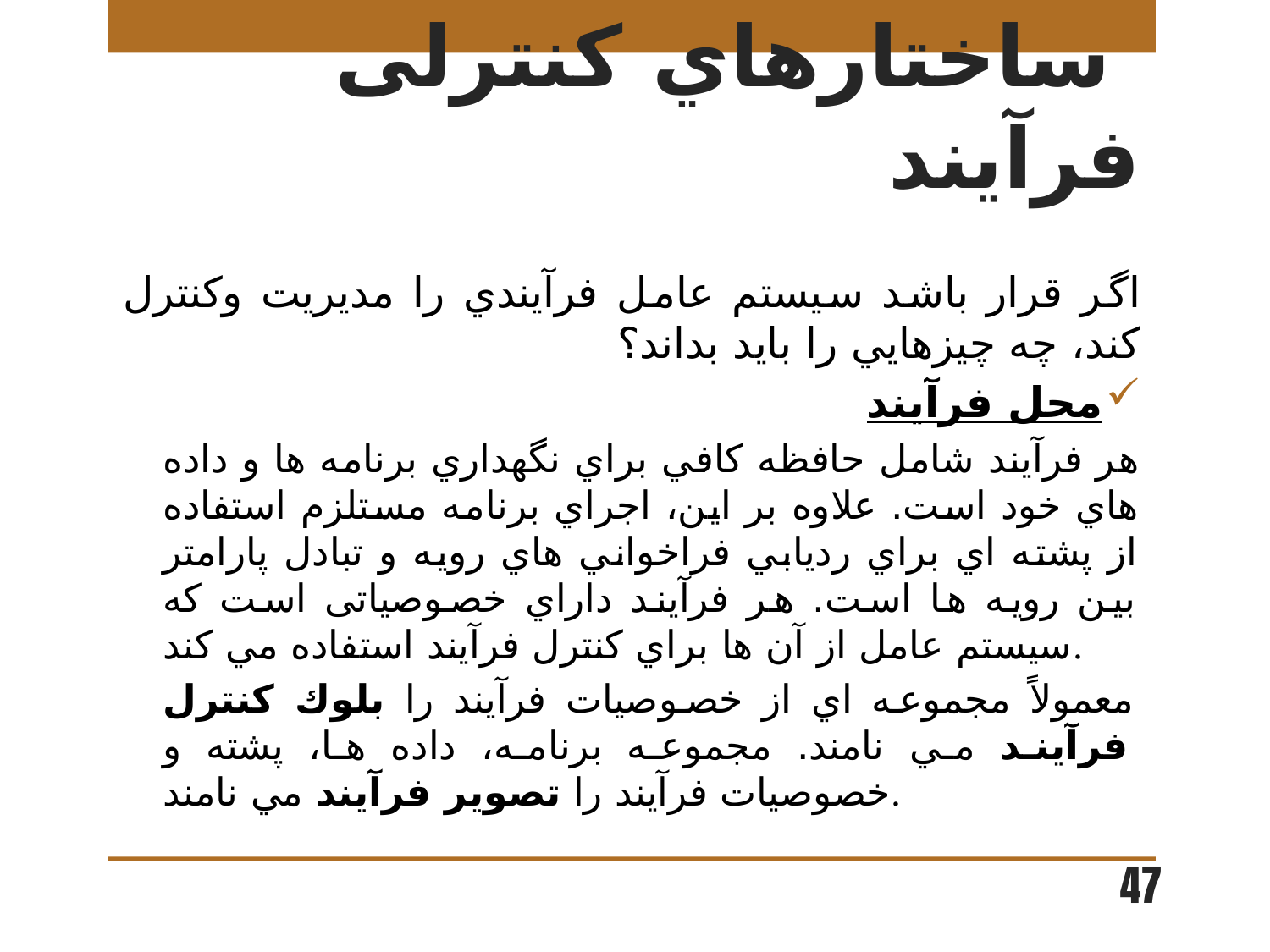

# ساختارهاي كنترلی فرآيند
اگر قرار باشد سيستم عامل فرآيندي را مديريت وكنترل كند، چه چيزهايي را بايد بداند؟
محل فرآيند
هر فرآيند شامل حافظه كافي براي نگهداري برنامه ها و داده هاي خود است. علاوه بر اين، اجراي برنامه مستلزم استفاده از پشته اي براي رديابي فراخواني هاي رويه و تبادل پارامتر بين رويه ها است. هر فرآيند داراي خصوصیاتی است كه سيستم عامل از آن ها براي كنترل فرآيند استفاده مي كند.
معمولاً مجموعه اي از خصوصیات فرآيند را بلوك كنترل فرآيند مي نامند. مجموعه برنامه، داده ها، پشته و خصوصیات فرآيند را تصوير فرآيند مي نامند.
47